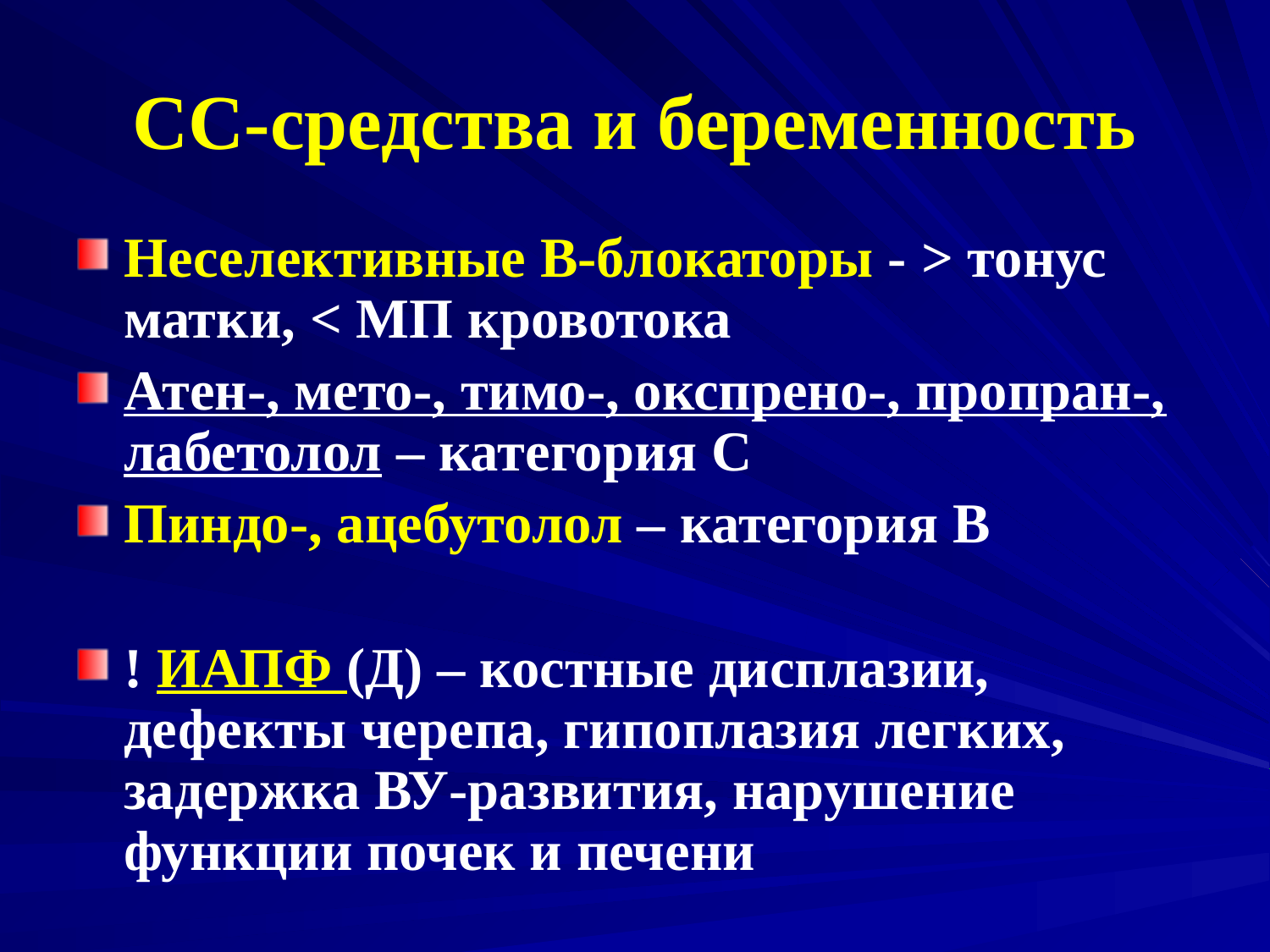

# СС-средства и беременность
Неселективные В-блокаторы - > тонус матки, < МП кровотока
Атен-, мето-, тимо-, окспрено-, пропран-, лабетолол – категория С
Пиндо-, ацебутолол – категория В

! ИАПФ (Д) – костные дисплазии, дефекты черепа, гипоплазия легких, задержка ВУ-развития, нарушение функции почек и печени